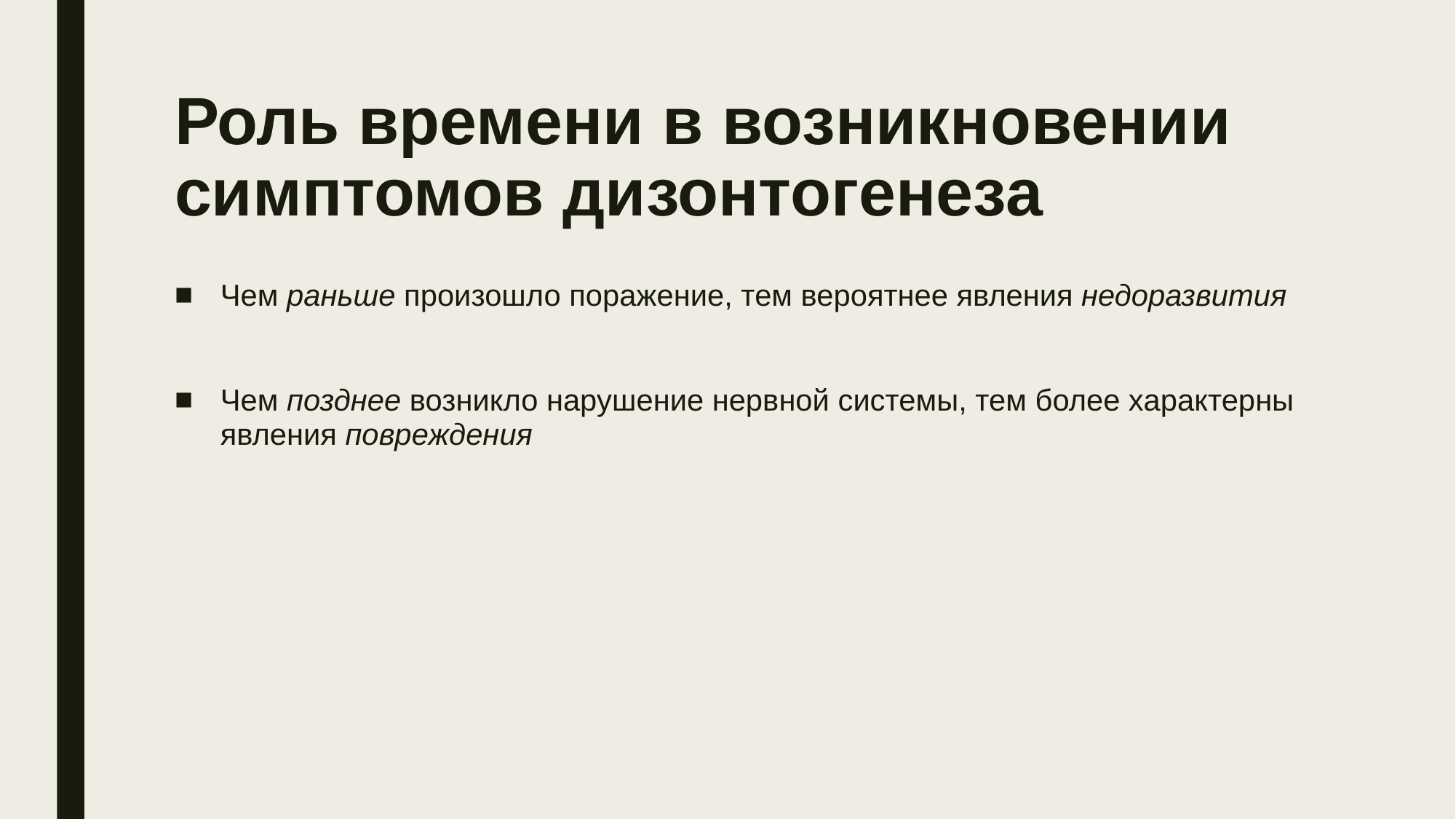

# Роль времени в возникновении симптомов дизонтогенеза
Чем рань­ше произошло поражение, тем вероятнее явления недоразвития

Чем позднее возникло нарушение нервной системы, тем более характерны явления повреждения